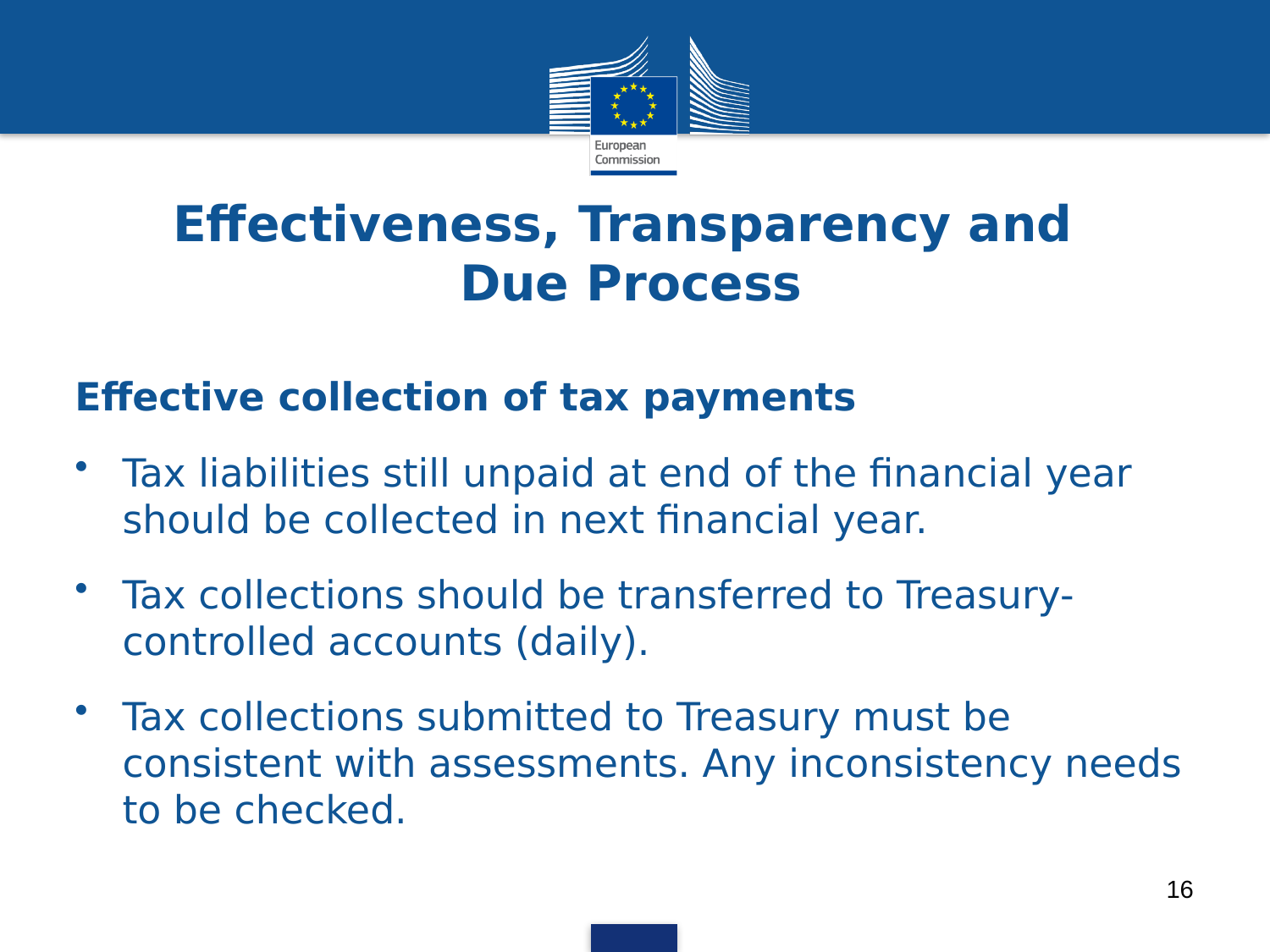

Effectiveness, Transparency and
Due Process
Effective collection of tax payments
Tax liabilities still unpaid at end of the financial year should be collected in next financial year.
Tax collections should be transferred to Treasury-controlled accounts (daily).
Tax collections submitted to Treasury must be consistent with assessments. Any inconsistency needs to be checked.
16